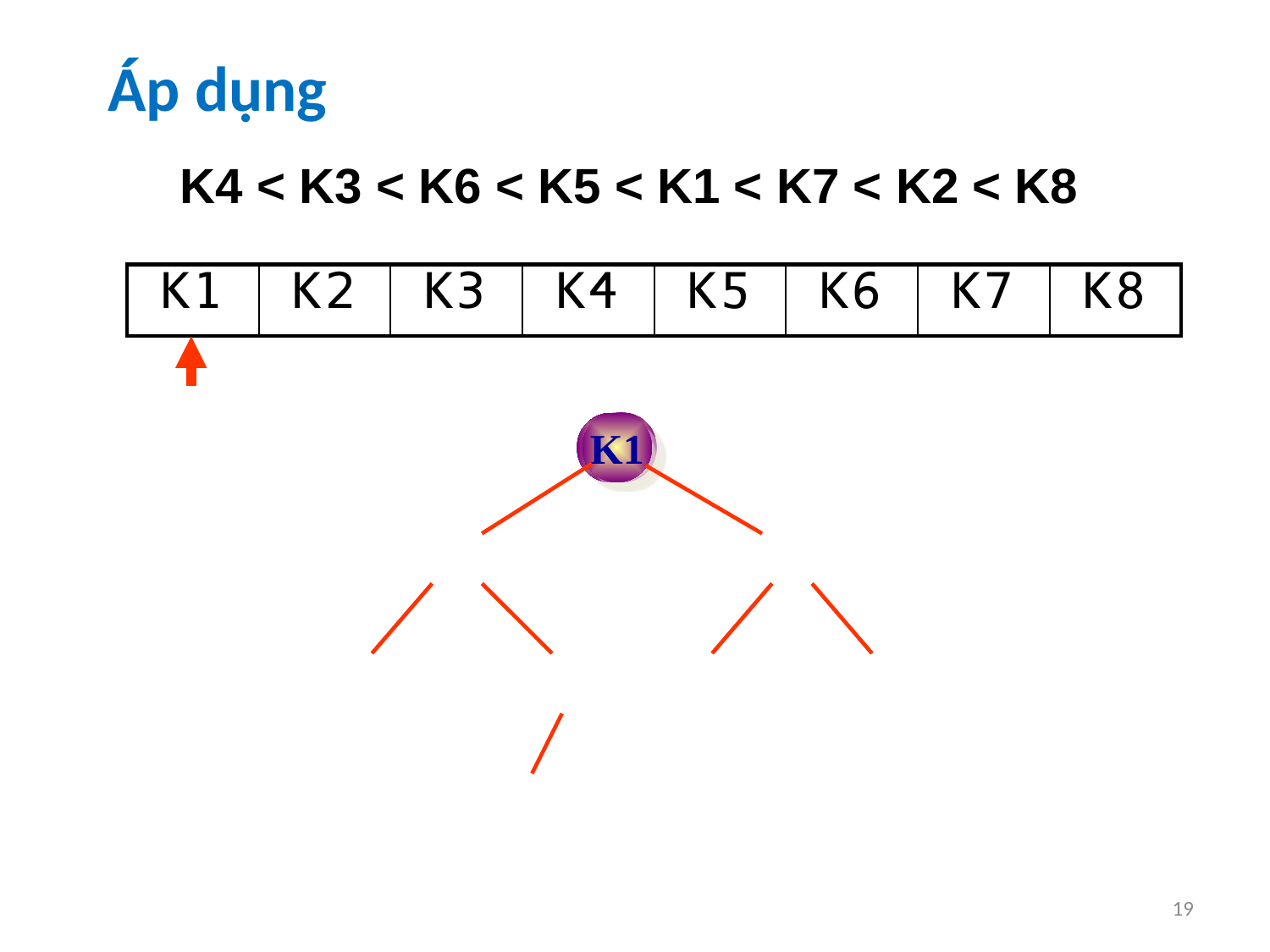

# Áp dụng
K4 < K3 < K6 < K5 < K1 < K7 < K2 < K8
| K1 | K2 | K3 | K4 | K5 | K6 | K7 | K8 |
| --- | --- | --- | --- | --- | --- | --- | --- |

K1
K6
K5
K2
K8
K7
K4
K3

19